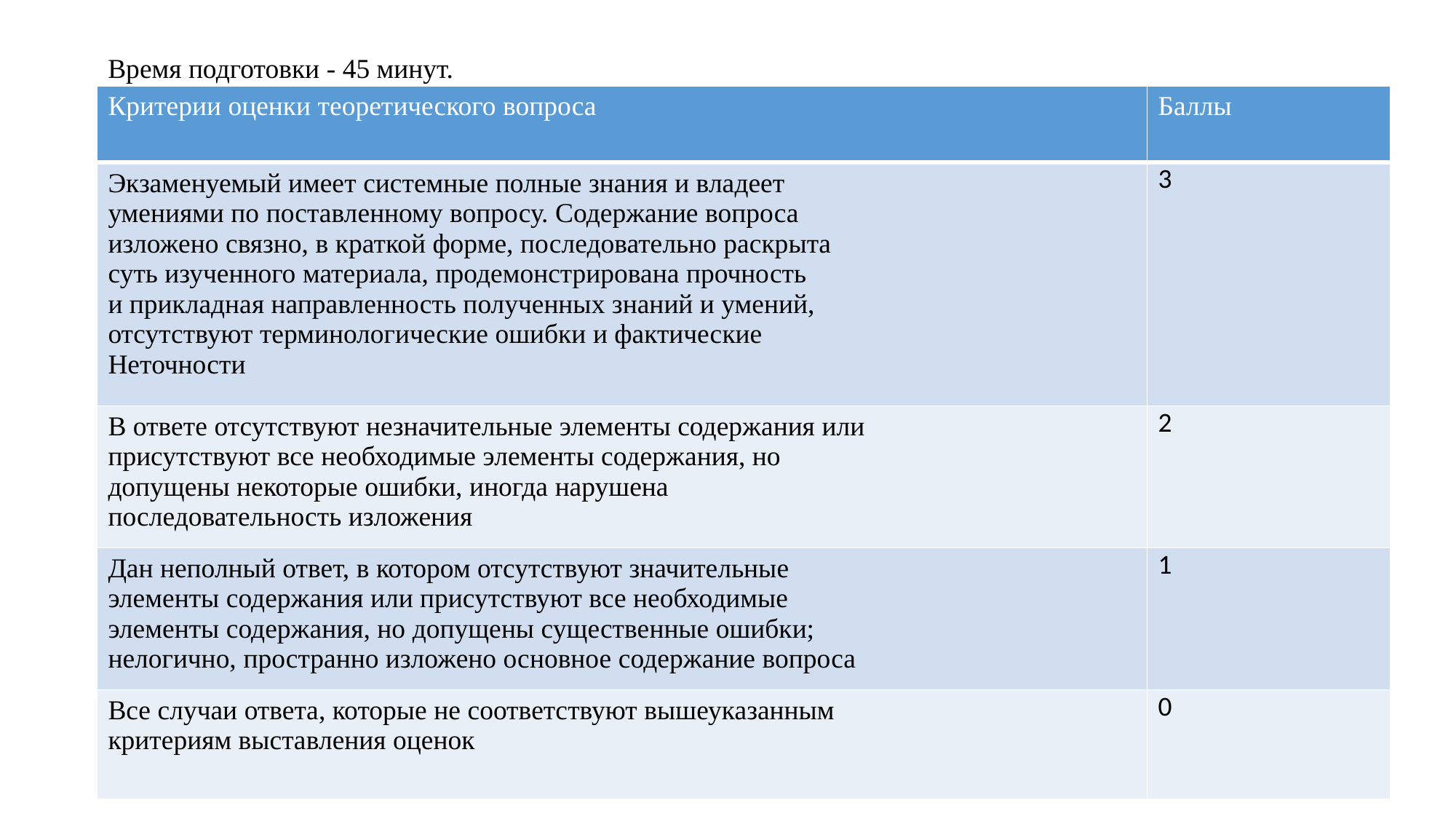

Время подготовки - 45 минут.
| Критерии оценки теоретического вопроса | Баллы |
| --- | --- |
| Экзаменуемый имеет системные полные знания и владеет умениями по поставленному вопросу. Содержание вопроса изложено связно, в краткой форме, последовательно раскрыта суть изученного материала, продемонстрирована прочность и прикладная направленность полученных знаний и умений, отсутствуют терминологические ошибки и фактические Неточности | 3 |
| В ответе отсутствуют незначительные элементы содержания или присутствуют все необходимые элементы содержания, но допущены некоторые ошибки, иногда нарушена последовательность изложения | 2 |
| Дан неполный ответ, в котором отсутствуют значительные элементы содержания или присутствуют все необходимые элементы содержания, но допущены существенные ошибки; нелогично, пространно изложено основное содержание вопроса | 1 |
| Все случаи ответа, которые не соответствуют вышеуказанным критериям выставления оценок | 0 |